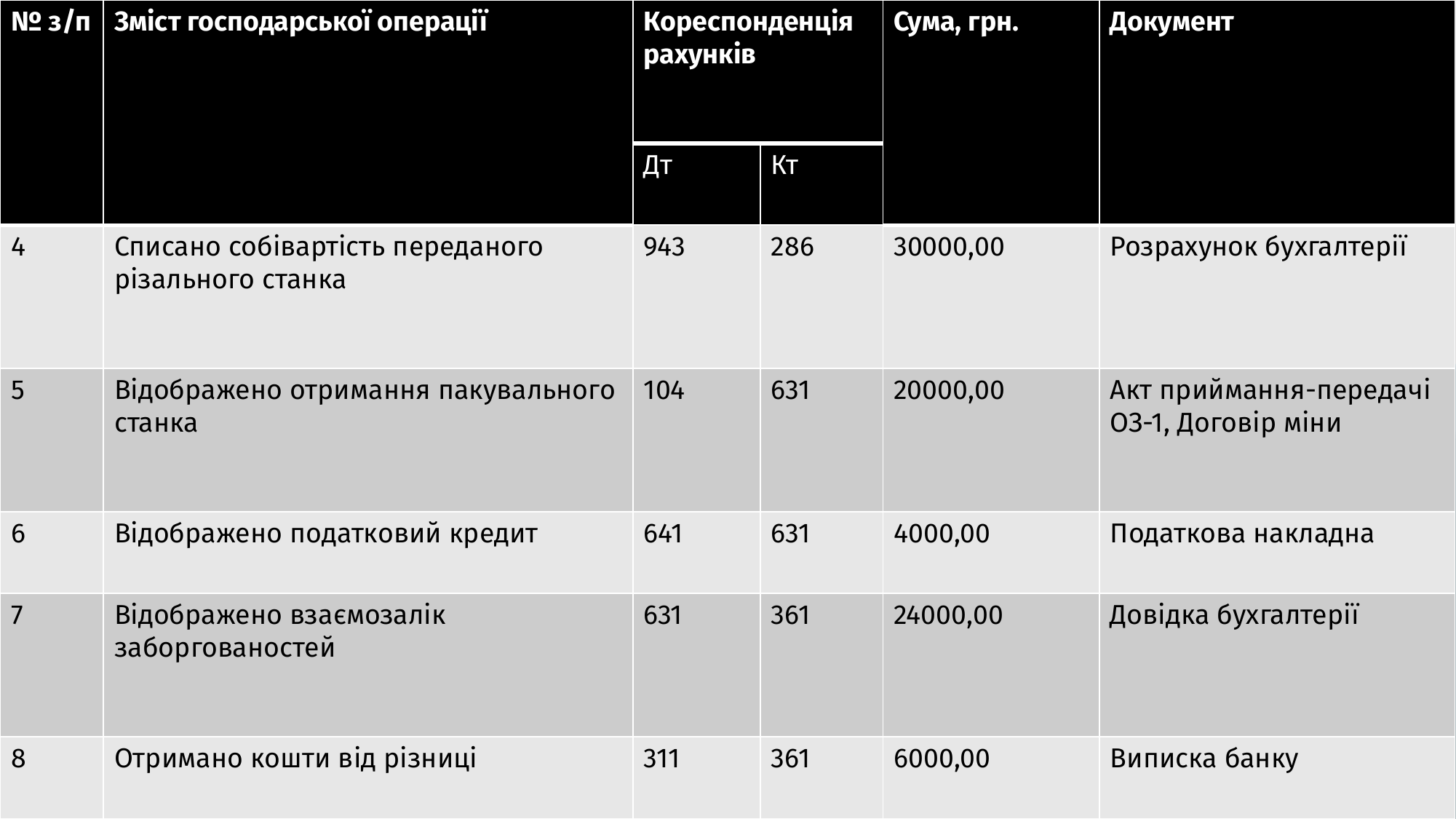

| № з/п | Зміст господарської операції | Кореспонденція рахунків |  | Сума, грн. | Документ |
| --- | --- | --- | --- | --- | --- |
|  |  | Дт | Кт |  |  |
| 4 | Списано собівартість переданого різального станка | 943 | 286 | 30000,00 | Розрахунок бухгалтерії |
| 5 | Відображено отримання пакувального станка | 104 | 631 | 20000,00 | Акт приймання-передачі ОЗ-1, Договір міни |
| 6 | Відображено податковий кредит | 641 | 631 | 4000,00 | Податкова накладна |
| 7 | Відображено взаємозалік заборгованостей | 631 | 361 | 24000,00 | Довідка бухгалтерії |
| 8 | Отримано кошти від різниці | 311 | 361 | 6000,00 | Виписка банку |